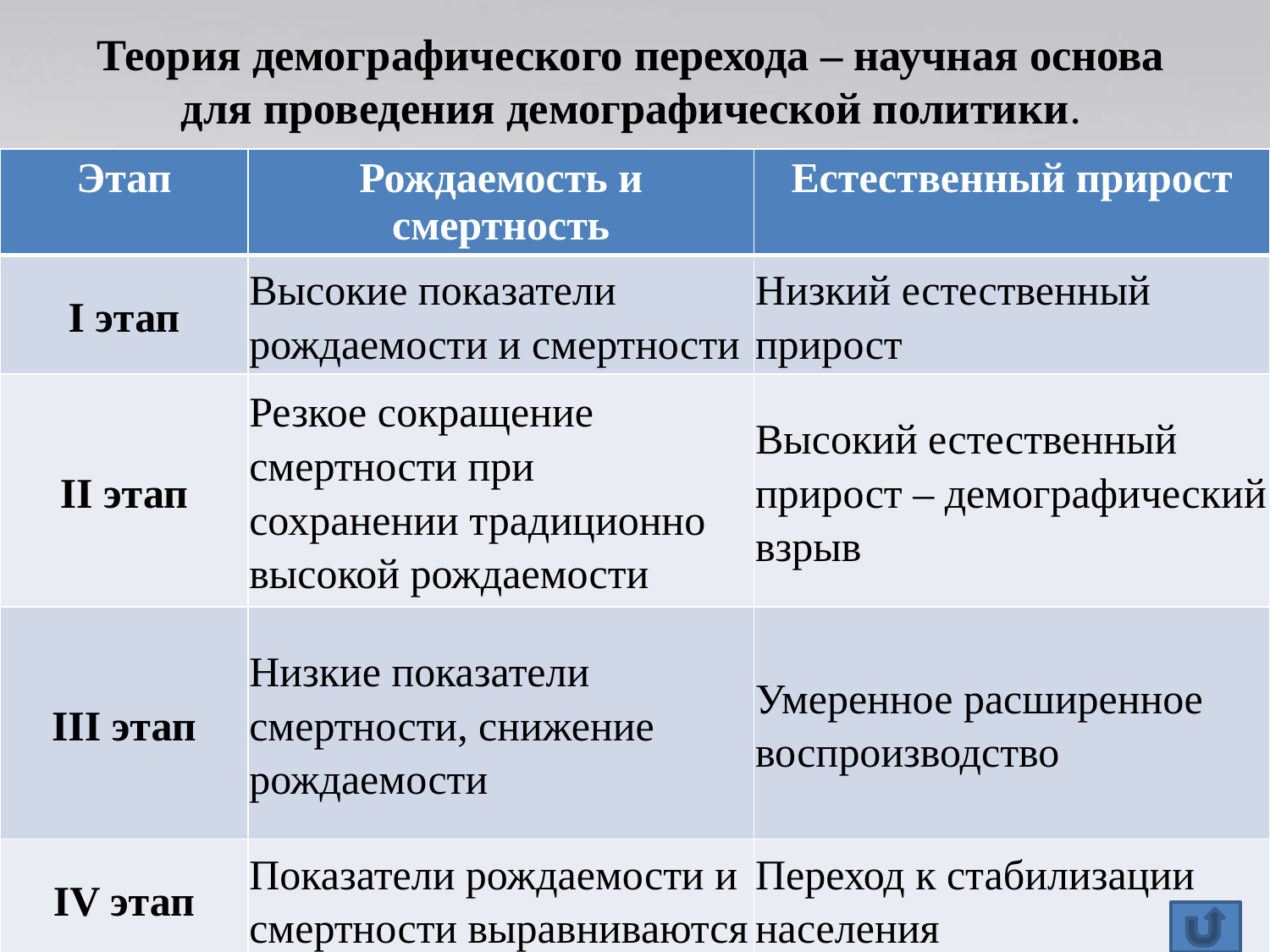

# Теория демографического перехода – научная основа для проведения демографической политики.
| Этап | Рождаемость и смертность | Естественный прирост |
| --- | --- | --- |
| I этап | Высокие показатели рождаемости и смертности | Низкий естественный прирост |
| II этап | Резкое сокращение смертности при сохранении традиционно высокой рождаемости | Высокий естественный прирост – демографический взрыв |
| III этап | Низкие показатели смертности, снижение рождаемости | Умеренное расширенное воспроизводство |
| IV этап | Показатели рождаемости и смертности выравниваются | Переход к стабилизации населения |